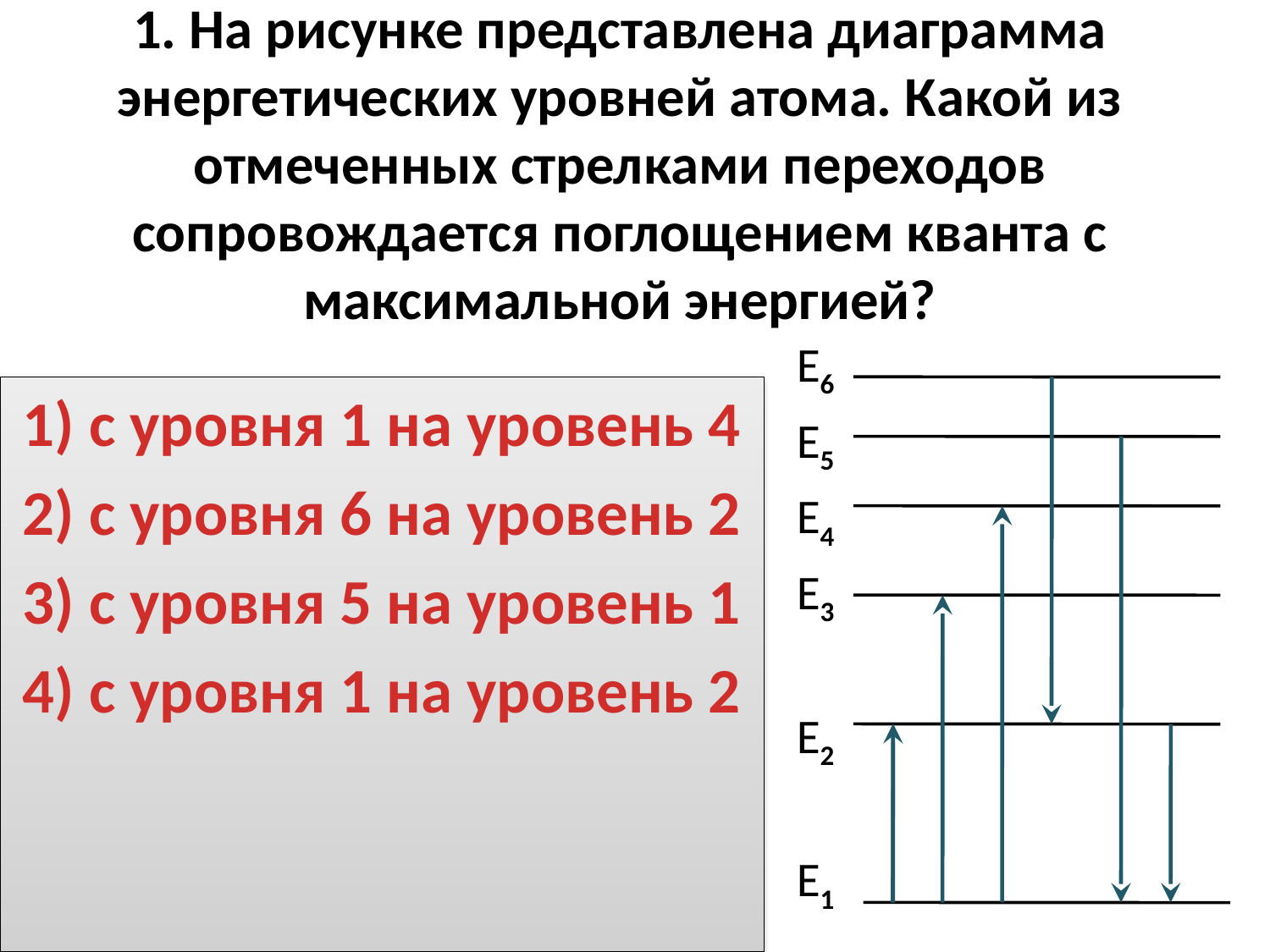

# 1. На рисунке представлена диаграмма энергетических уровней атома. Какой из отмеченных стрелками переходов сопровождается поглощением кванта с максимальной энергией?
Е6
Е5
Е4
Е3

Е2

Е1
1) с уровня 1 на уровень 4
2) с уровня 6 на уровень 2
3) с уровня 5 на уровень 1
4) с уровня 1 на уровень 2